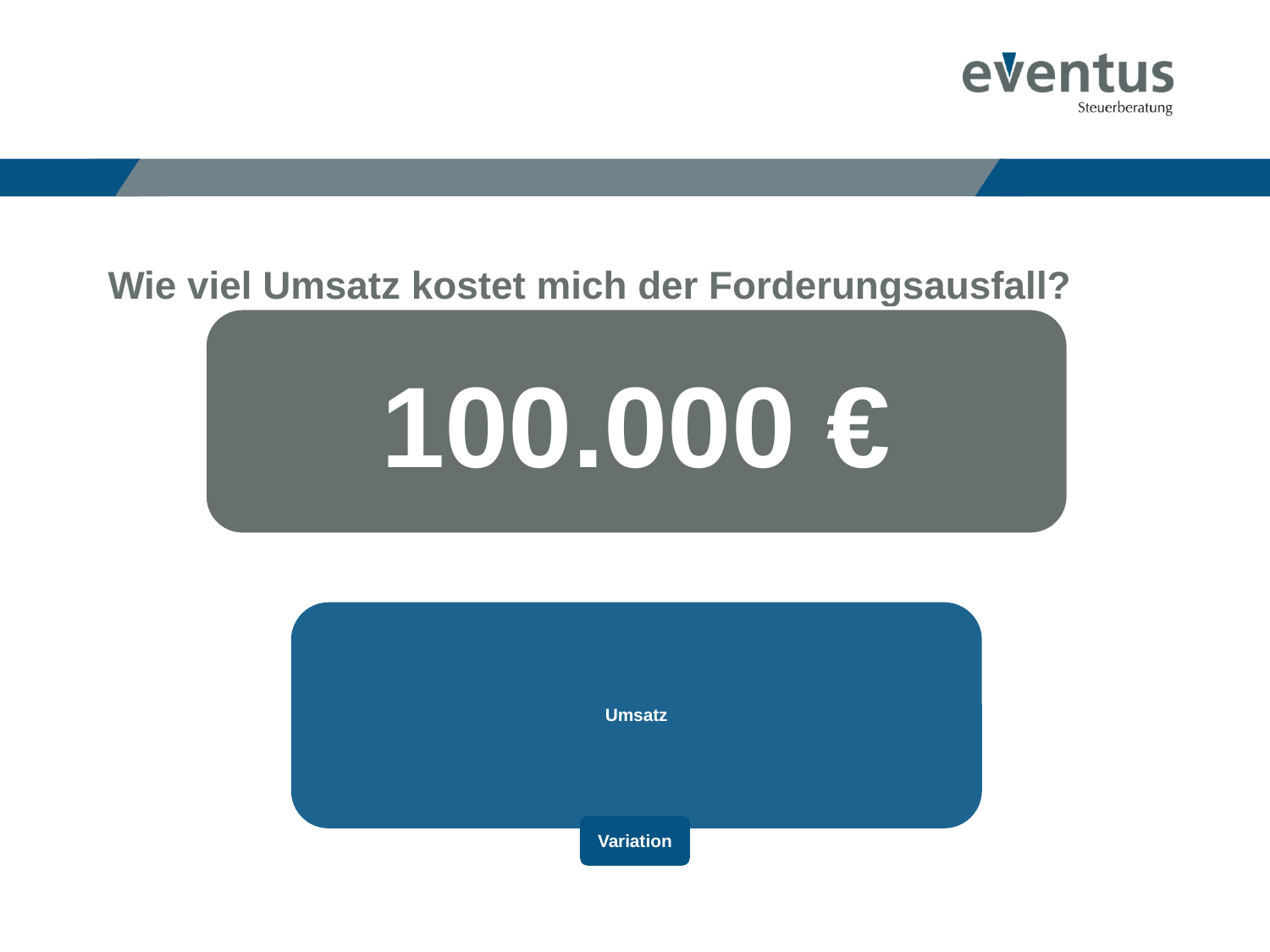

Wie viel Umsatz kostet mich der Forderungsausfall?
100.000 €
Umsatz
Forderungsausfall
Variation